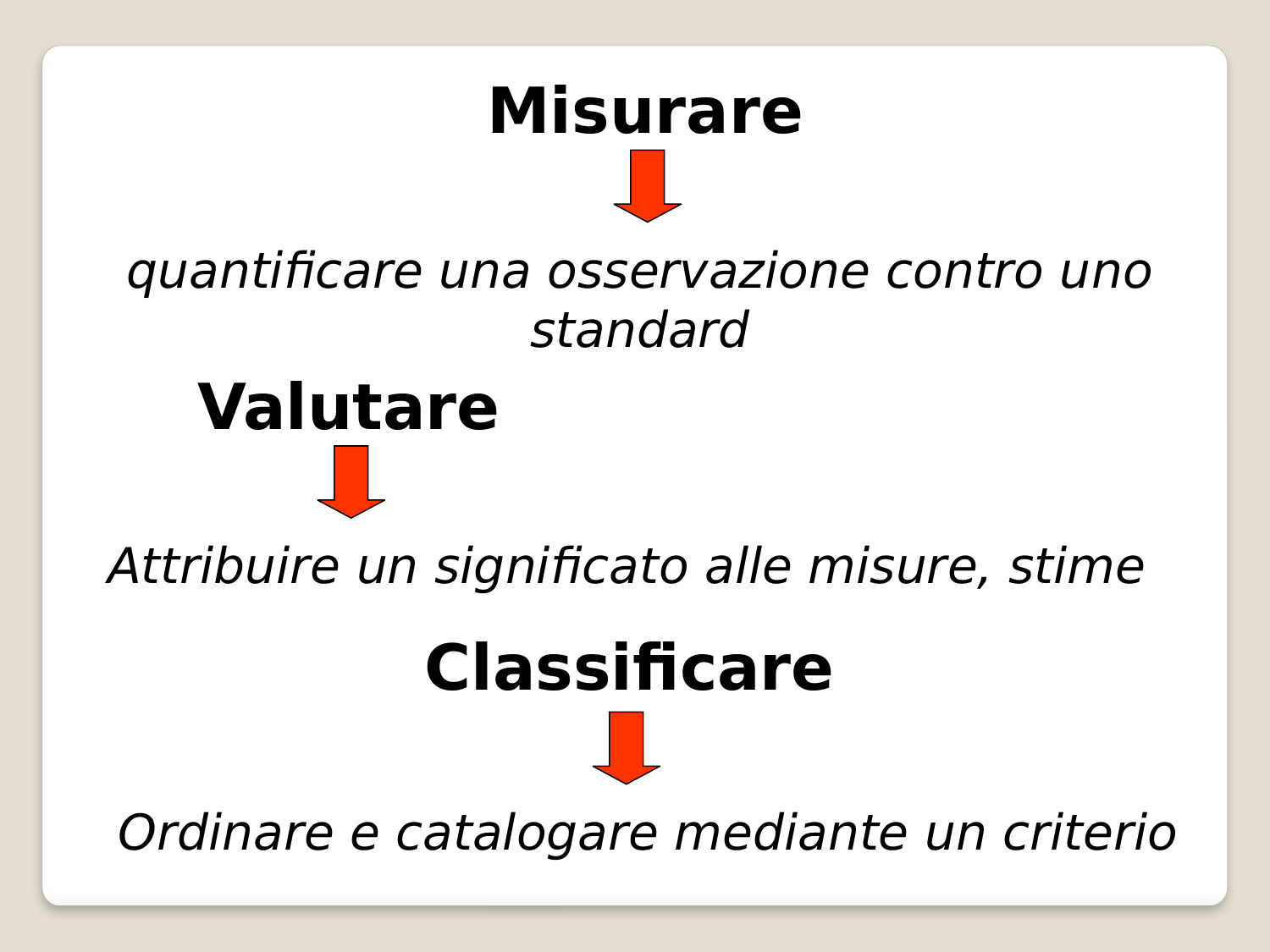

Misurare

quantificare una osservazione contro uno standard
      Valutare

Attribuire un significato alle misure, stime
Classificare

Ordinare e catalogare mediante un criterio